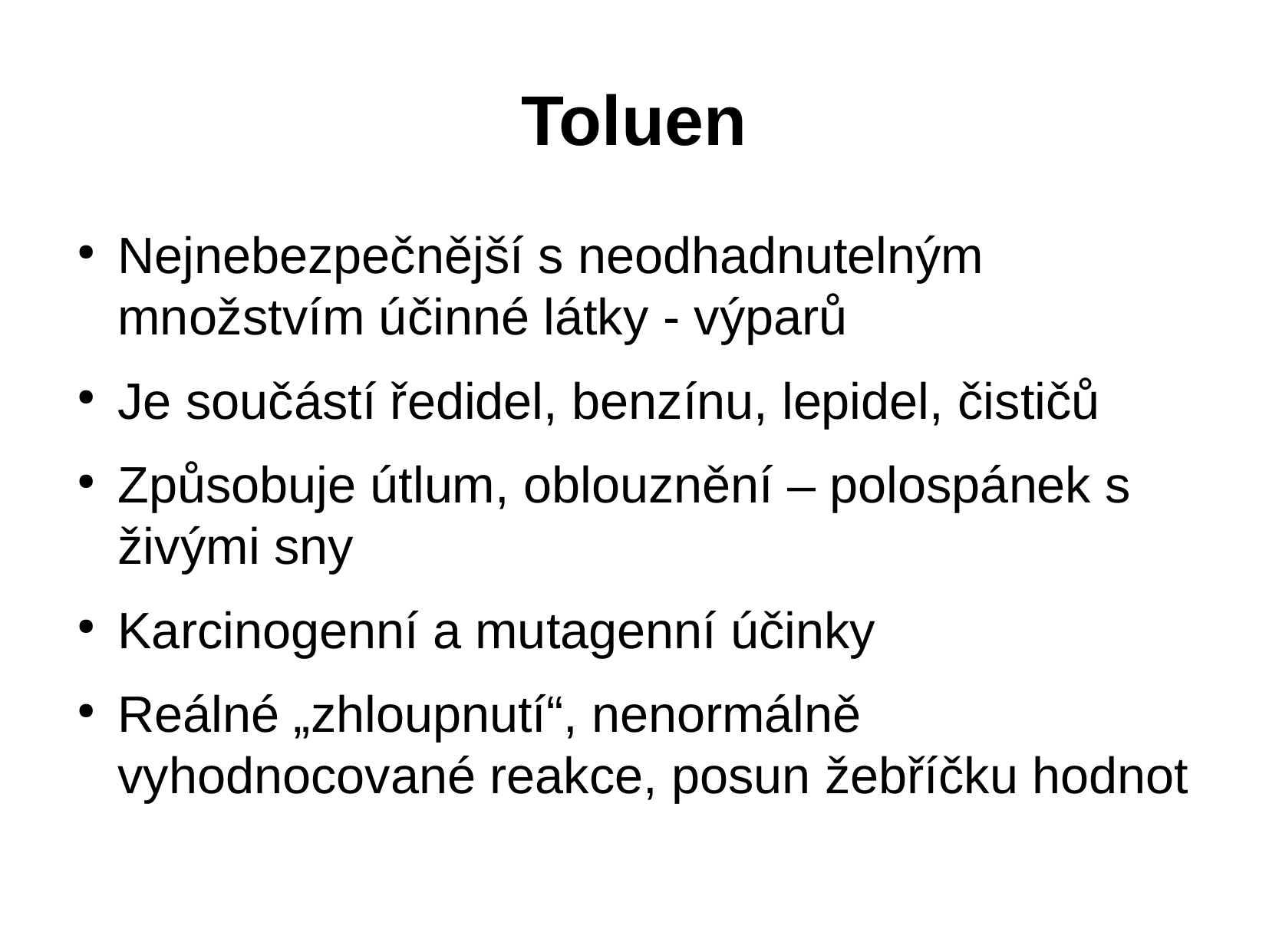

# Toluen
Nejnebezpečnější s neodhadnutelným množstvím účinné látky - výparů
Je součástí ředidel, benzínu, lepidel, čističů
Způsobuje útlum, oblouznění – polospánek s živými sny
Karcinogenní a mutagenní účinky
Reálné „zhloupnutí“, nenormálně vyhodnocované reakce, posun žebříčku hodnot